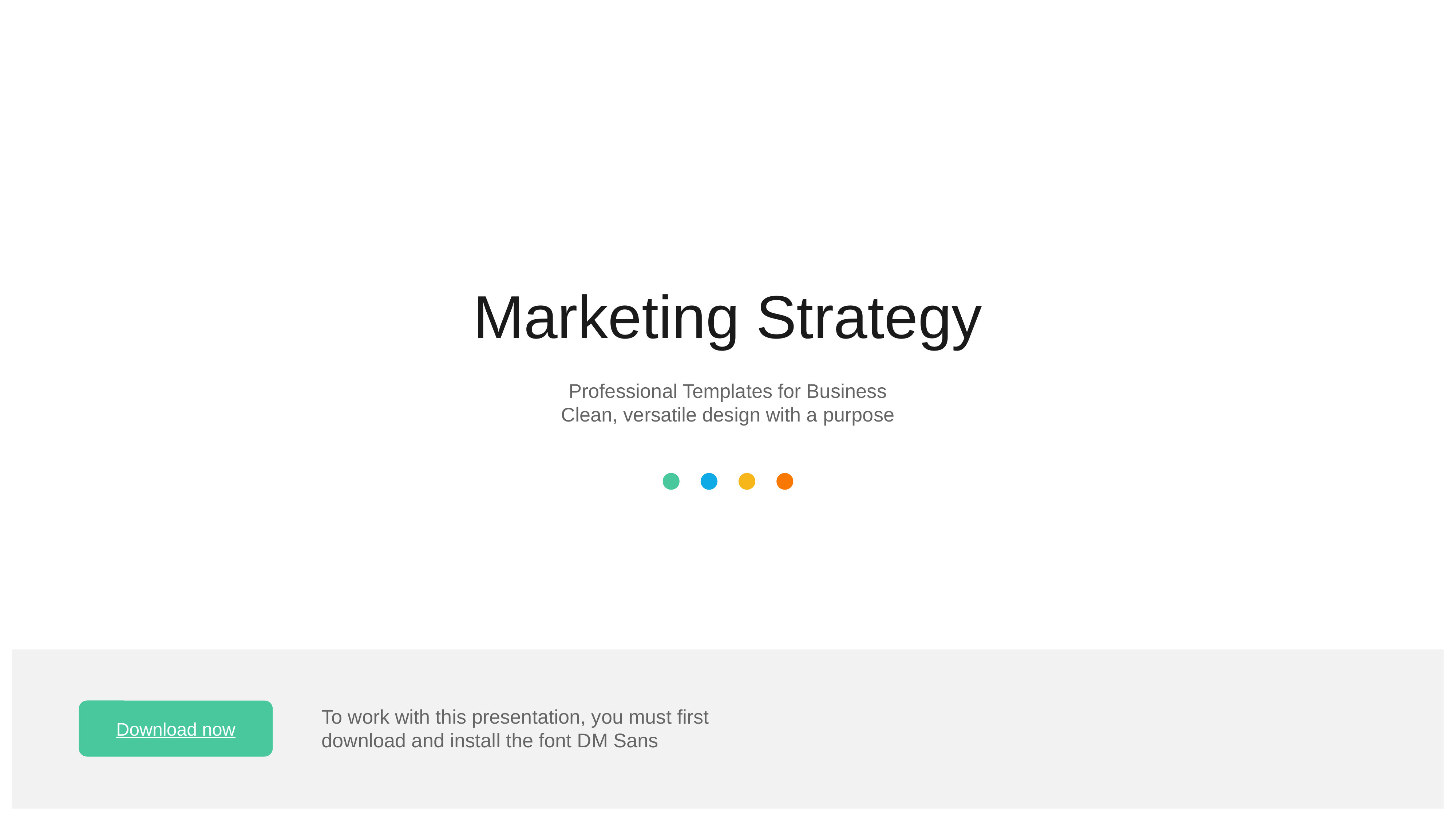

Marketing Strategy
Professional Templates for Business
Clean, versatile design with a purpose

Download now
To work with this presentation, you must first download and install the font DM Sans